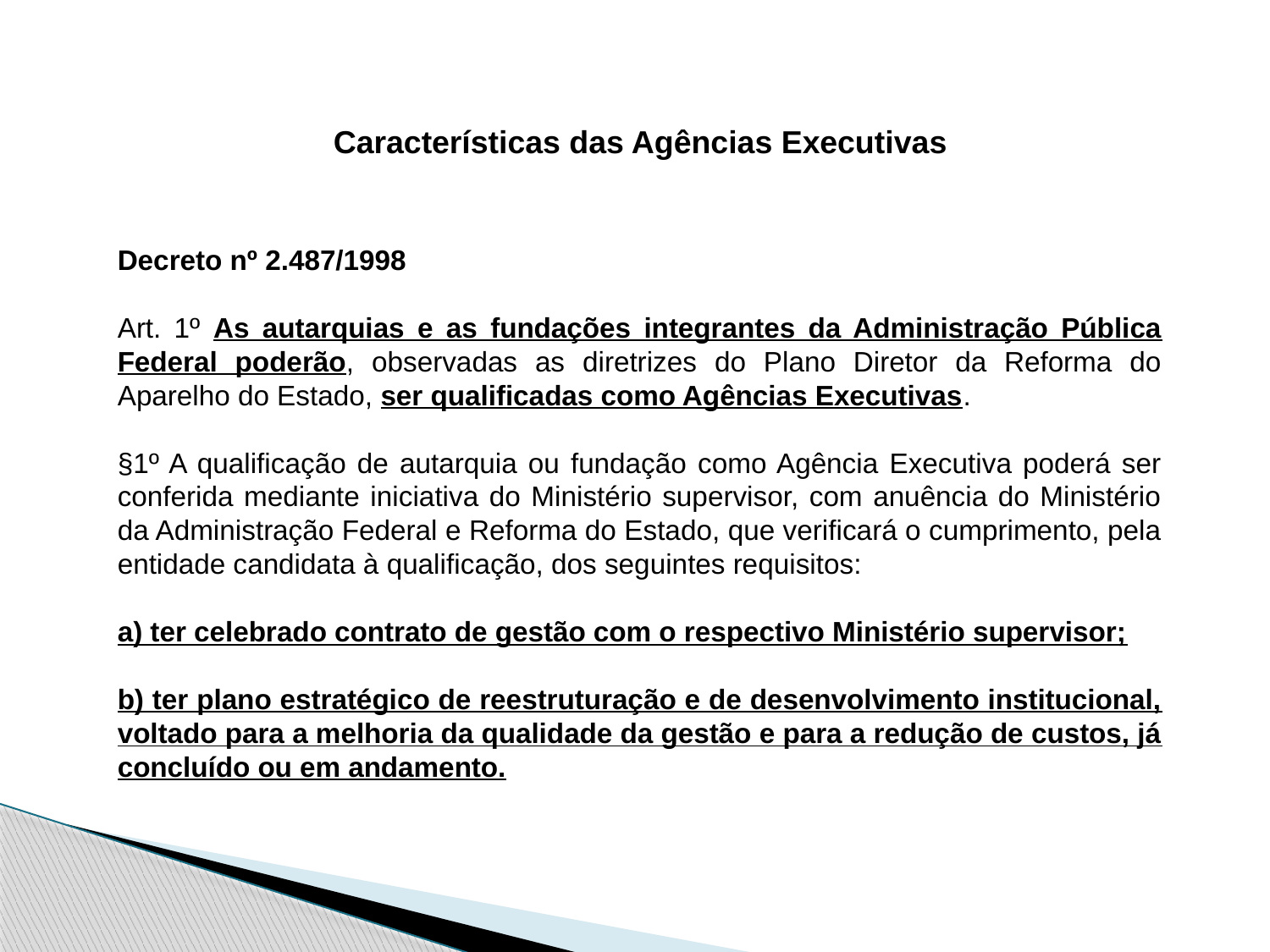

# Características das Agências Executivas
Decreto nº 2.487/1998

Art. 1º As autarquias e as fundações integrantes da Administração Pública Federal poderão, observadas as diretrizes do Plano Diretor da Reforma do Aparelho do Estado, ser qualificadas como Agências Executivas.

§1º A qualificação de autarquia ou fundação como Agência Executiva poderá ser conferida mediante iniciativa do Ministério supervisor, com anuência do Ministério da Administração Federal e Reforma do Estado, que verificará o cumprimento, pela entidade candidata à qualificação, dos seguintes requisitos:

a) ter celebrado contrato de gestão com o respectivo Ministério supervisor;

b) ter plano estratégico de reestruturação e de desenvolvimento institucional, voltado para a melhoria da qualidade da gestão e para a redução de custos, já concluído ou em andamento.